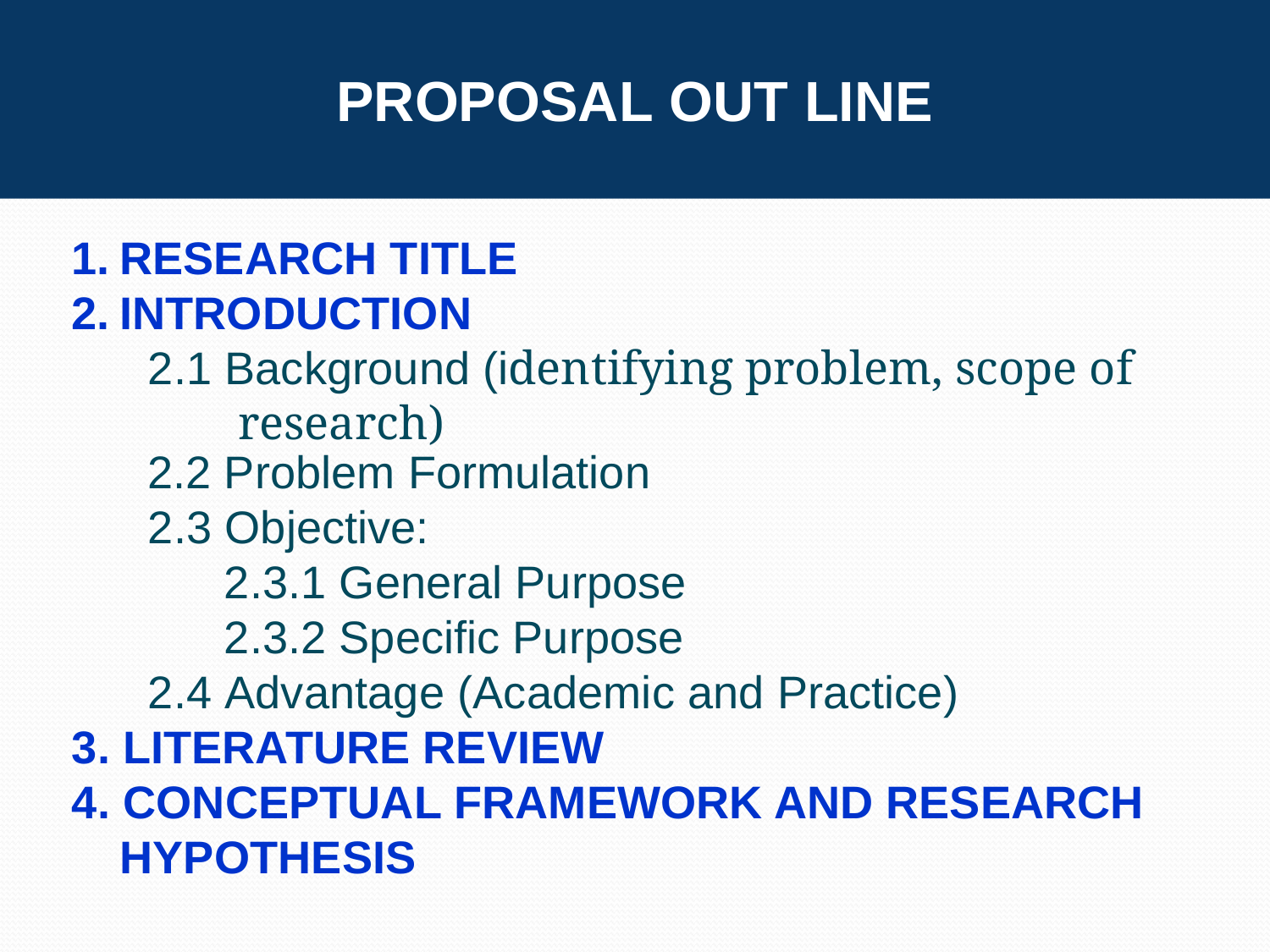

PROPOSAL OUT LINE

RESEARCH TITLE
INTRODUCTION
      2.1 Background (identifying problem, scope of
              research)
  2.2 Problem Formulation
      2.3 Objective:
            2.3.1 General Purpose
            2.3.2 Specific Purpose
      2.4 Advantage (Academic and Practice)
3. LITERATURE REVIEW
4. CONCEPTUAL FRAMEWORK AND RESEARCH HYPOTHESIS